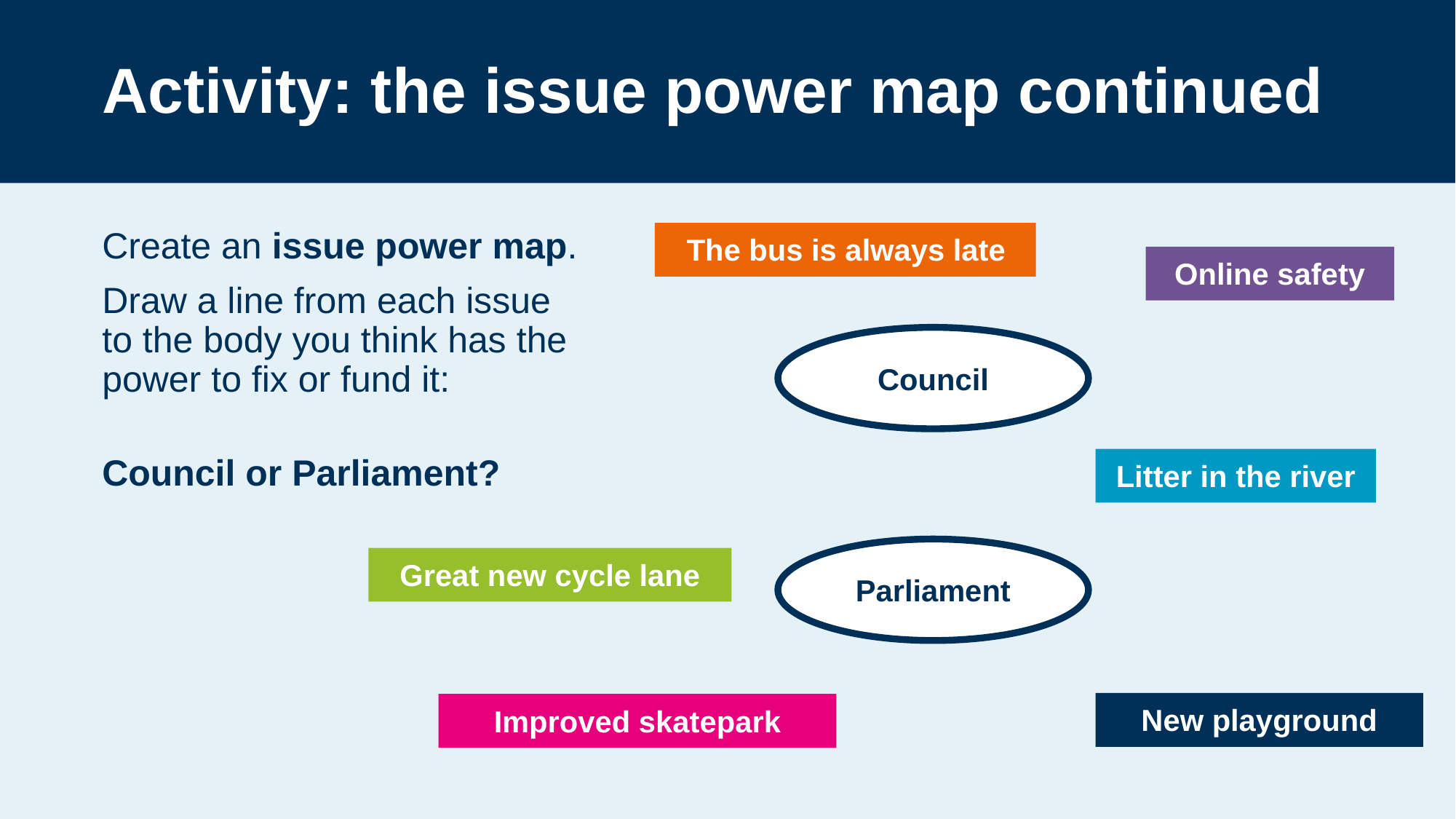

# Activity: the issue power map continued
Create an issue power map.
Draw a line from each issue to the body you think has the power to fix or fund it:
Council or Parliament?

The bus is always late

Online safety
Council

Litter in the river
Parliament

Great new cycle lane

New playground
Improved skatepark